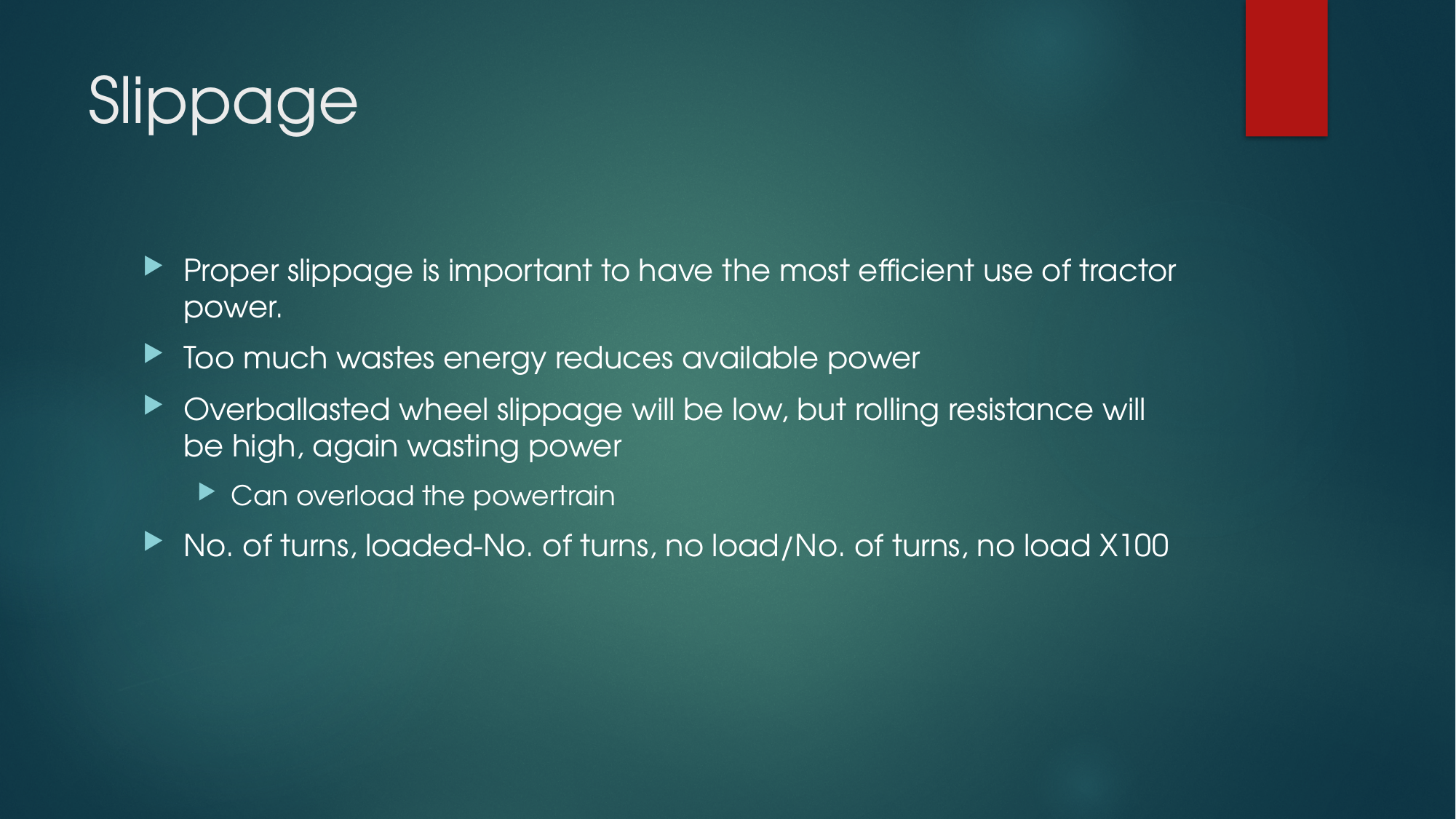

# Slippage
Proper slippage is important to have the most efficient use of tractor power.
Too much wastes energy reduces available power
Overballasted wheel slippage will be low, but rolling resistance will be high, again wasting power
Can overload the powertrain
No. of turns, loaded-No. of turns, no load/No. of turns, no load X100